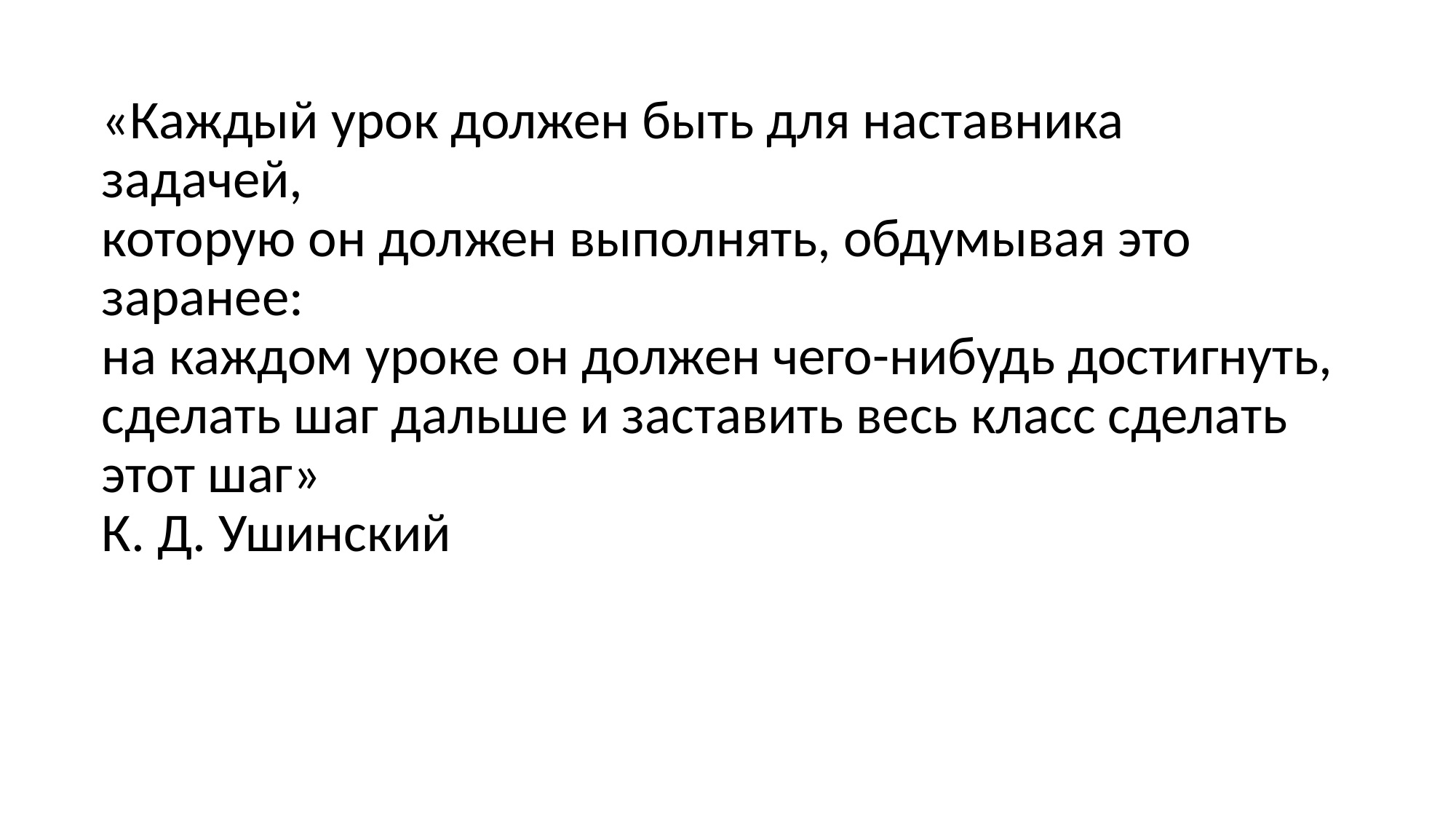

# «Каждый урок должен быть для наставника задачей, которую он должен выполнять, обдумывая это заранее: на каждом уроке он должен чего-нибудь достигнуть, сделать шаг дальше и заставить весь класс сделать этот шаг» К. Д. Ушинский